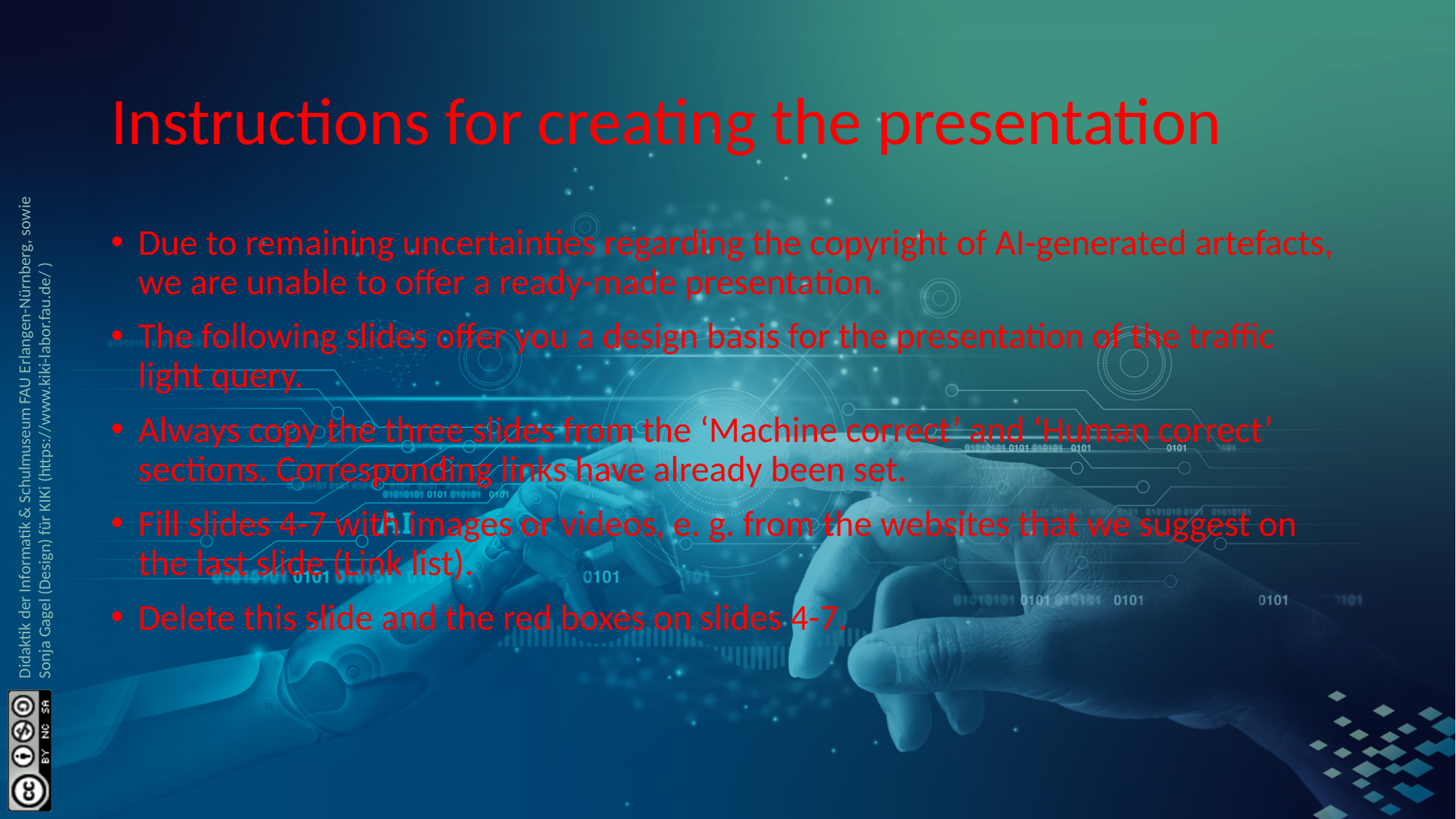

# Instructions for creating the presentation
Due to remaining uncertainties regarding the copyright of AI-generated artefacts, we are unable to offer a ready-made presentation.
The following slides offer you a design basis for the presentation of the traffic light query.
Always copy the three slides from the ‘Machine correct’ and ‘Human correct’ sections. Corresponding links have already been set.
Fill slides 4-7 with images or videos, e. g. from the websites that we suggest on the last slide (Link list).
Delete this slide and the red boxes on slides 4-7.